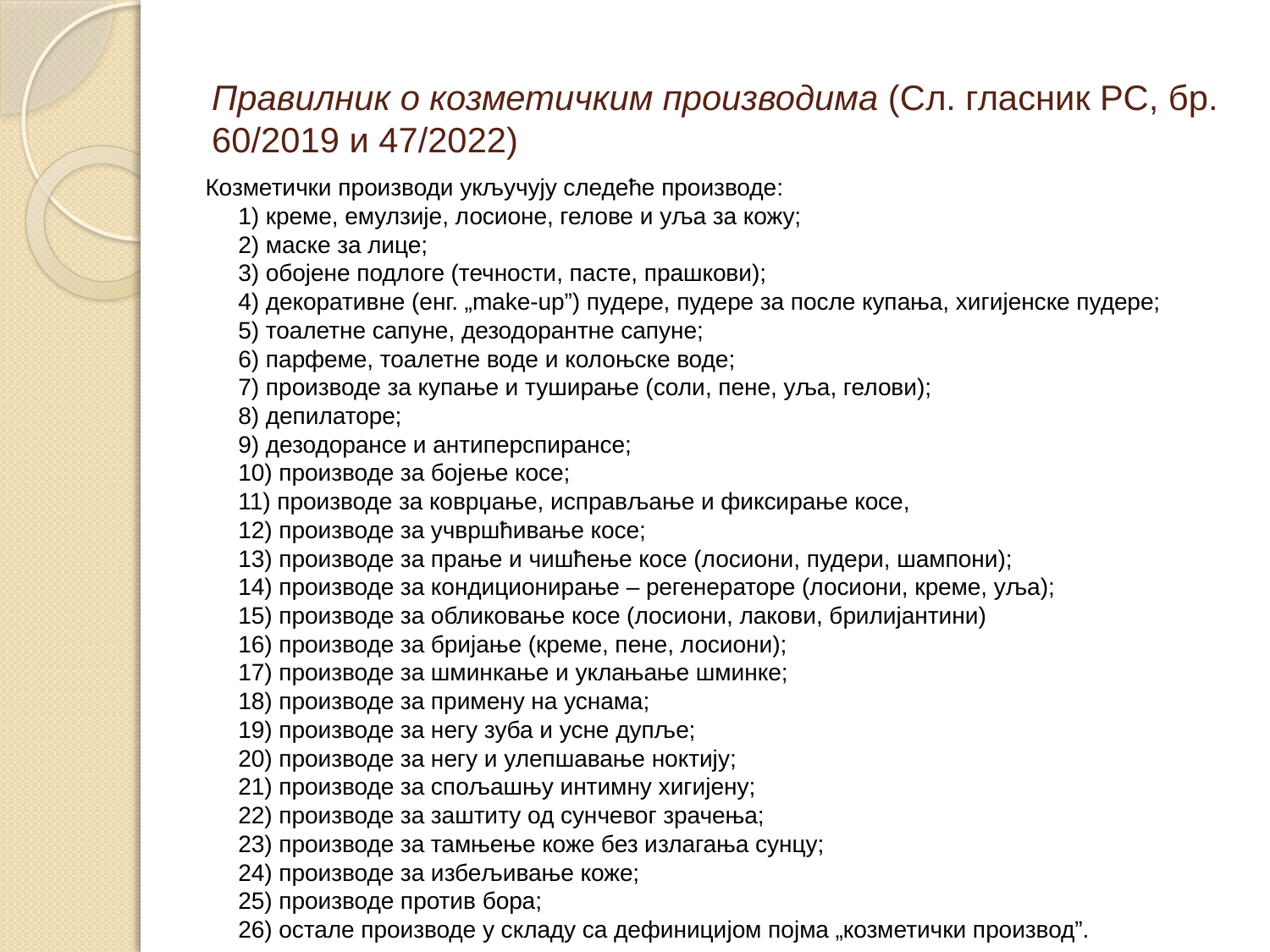

# Правилник о козметичким производима (Сл. гласник РС, бр. 60/2019 и 47/2022)
 Козметички производи укључују следеће производе:
1) креме, емулзије, лосионе, гелове и уља за кожу;
2) маске за лице;
3) обојене подлоге (течности, пасте, прашкови);
4) декоративне (енг. „make-up”) пудере, пудере за после купања, хигијенске пудере;
5) тоалетне сапуне, дезодорантне сапуне;
6) парфеме, тоалетне воде и колоњске воде;
7) производе за купање и туширање (соли, пене, уља, гелови);
8) депилаторе;
9) дезодорансе и антиперспирансе;
10) производе за бојење косе;
11) производе за коврџање, исправљање и фиксирање косе,
12) производе за учвршћивање косе;
13) производе за прање и чишћење косе (лосиони, пудери, шампони);
14) производе за кондиционирање – регенераторе (лосиони, креме, уља);
15) производе за обликовање косе (лосиони, лакови, брилијантини)
16) производе за бријање (креме, пене, лосиони);
17) производе за шминкање и уклањање шминке;
18) производе за примену на уснама;
19) производе за негу зуба и усне дупље;
20) производе за негу и улепшавање ноктију;
21) производе за спољашњу интимну хигијену;
22) производе за заштиту од сунчевог зрачења;
23) производе за тамњење коже без излагања сунцу;
24) производе за избељивање коже;
25) производе против бора;
26) остале производе у складу са дефиницијом појма „козметички производ”.